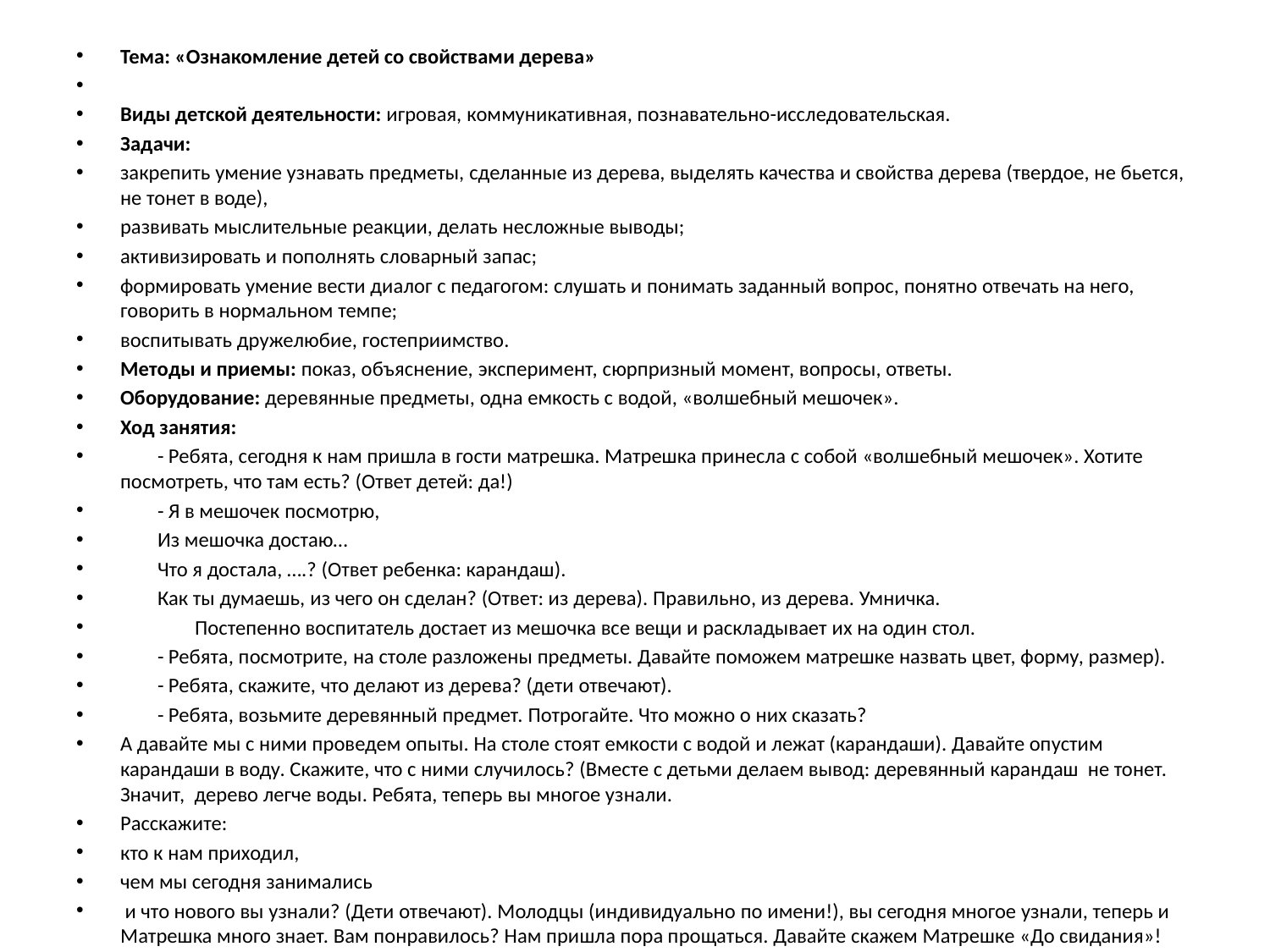

Тема: «Ознакомление детей со свойствами дерева»

Виды детской деятельности: игровая, коммуникативная, познавательно-исследовательская.
Задачи:
закрепить умение узнавать предметы, сделанные из дерева, выделять качества и свойства дерева (твердое, не бьется, не тонет в воде),
развивать мыслительные реакции, делать несложные выводы;
активизировать и пополнять словарный запас;
формировать умение вести диалог с педагогом: слушать и понимать заданный вопрос, понятно отвечать на него, говорить в нормальном темпе;
воспитывать дружелюбие, гостеприимство.
Методы и приемы: показ, объяснение, эксперимент, сюрпризный момент, вопросы, ответы.
Оборудование: деревянные предметы, одна емкость с водой, «волшебный мешочек».
Ход занятия:
        - Ребята, сегодня к нам пришла в гости матрешка. Матрешка принесла с собой «волшебный мешочек». Хотите посмотреть, что там есть? (Ответ детей: да!)
        - Я в мешочек посмотрю,
        Из мешочка достаю…
        Что я достала, ….? (Ответ ребенка: карандаш).
        Как ты думаешь, из чего он сделан? (Ответ: из дерева). Правильно, из дерева. Умничка.
                Постепенно воспитатель достает из мешочка все вещи и раскладывает их на один стол.
        - Ребята, посмотрите, на столе разложены предметы. Давайте поможем матрешке назвать цвет, форму, размер).
        - Ребята, скажите, что делают из дерева? (дети отвечают).
        - Ребята, возьмите деревянный предмет. Потрогайте. Что можно о них сказать?
А давайте мы с ними проведем опыты. На столе стоят емкости с водой и лежат (карандаши). Давайте опустим карандаши в воду. Скажите, что с ними случилось? (Вместе с детьми делаем вывод: деревянный карандаш  не тонет. Значит,  дерево легче воды. Ребята, теперь вы многое узнали.
Расскажите:
кто к нам приходил,
чем мы сегодня занимались
 и что нового вы узнали? (Дети отвечают). Молодцы (индивидуально по имени!), вы сегодня многое узнали, теперь и Матрешка много знает. Вам понравилось? Нам пришла пора прощаться. Давайте скажем Матрешке «До свидания»!